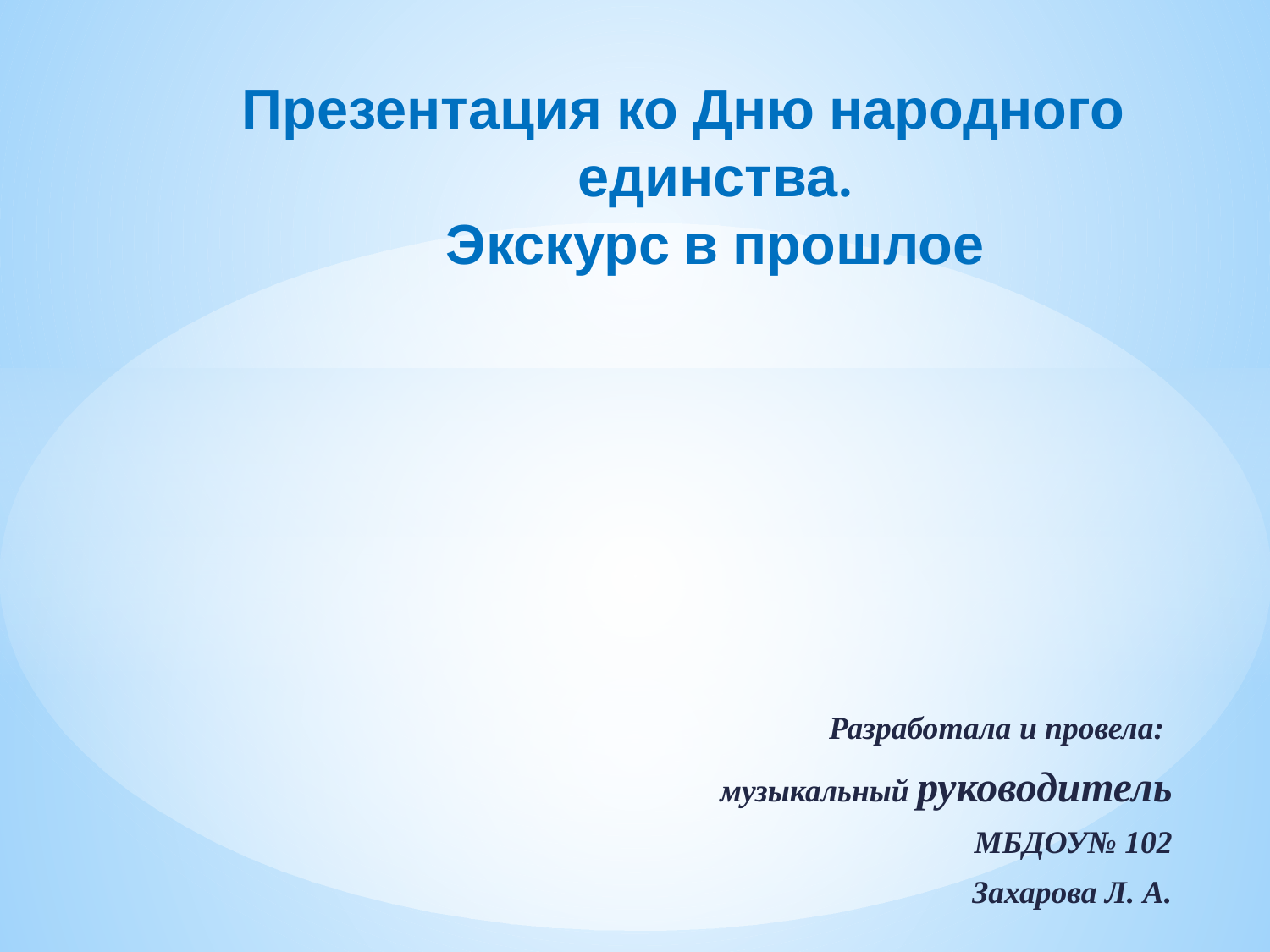

# Презентация ко Дню народного единства. Экскурс в прошлое
Разработала и провела:
музыкальный руководитель
 МБДОУ№ 102
Захарова Л. А.